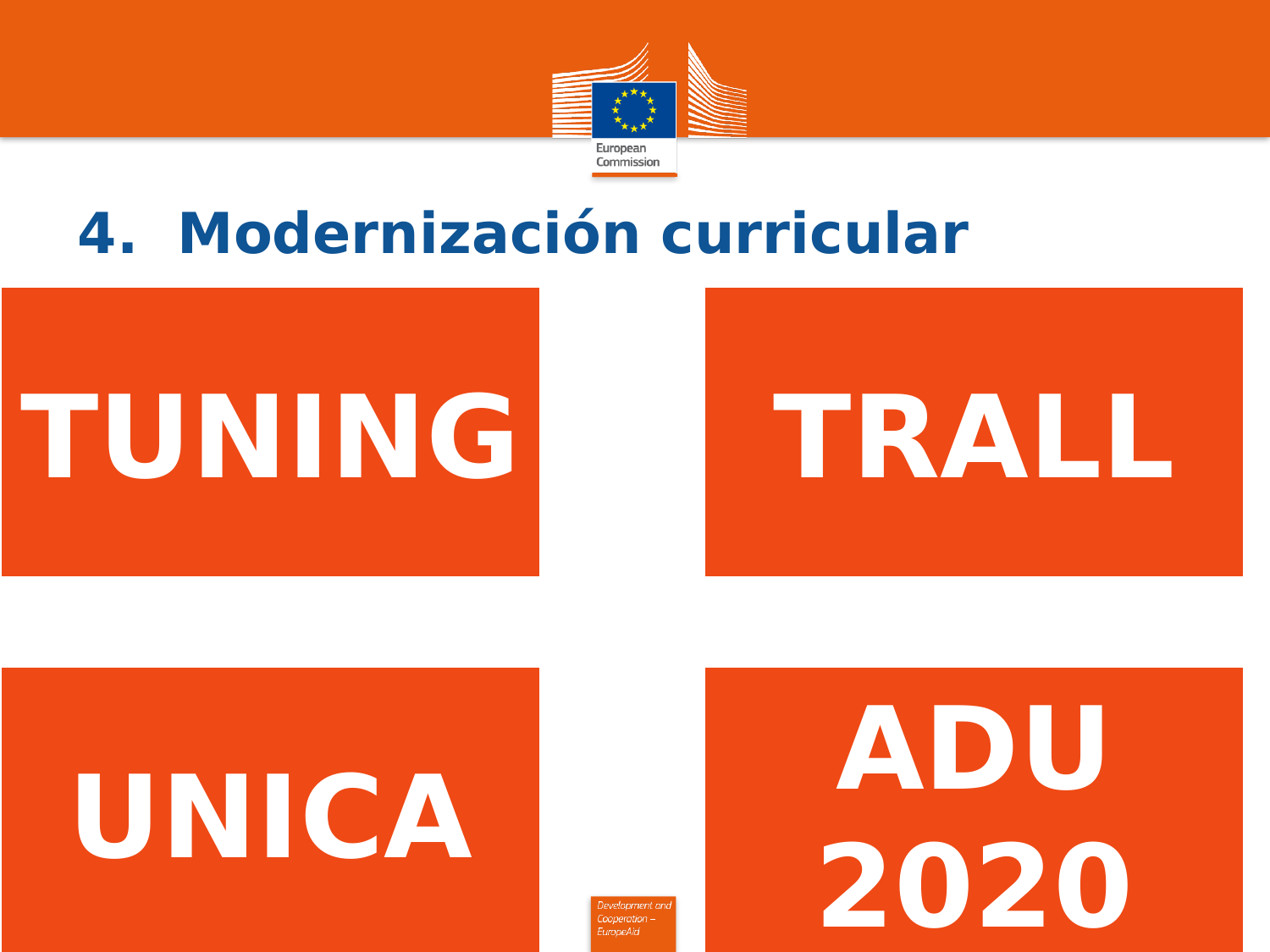

# 4.  Modernización curricular
TUNING
TRALL
UNICA
ADU
2020